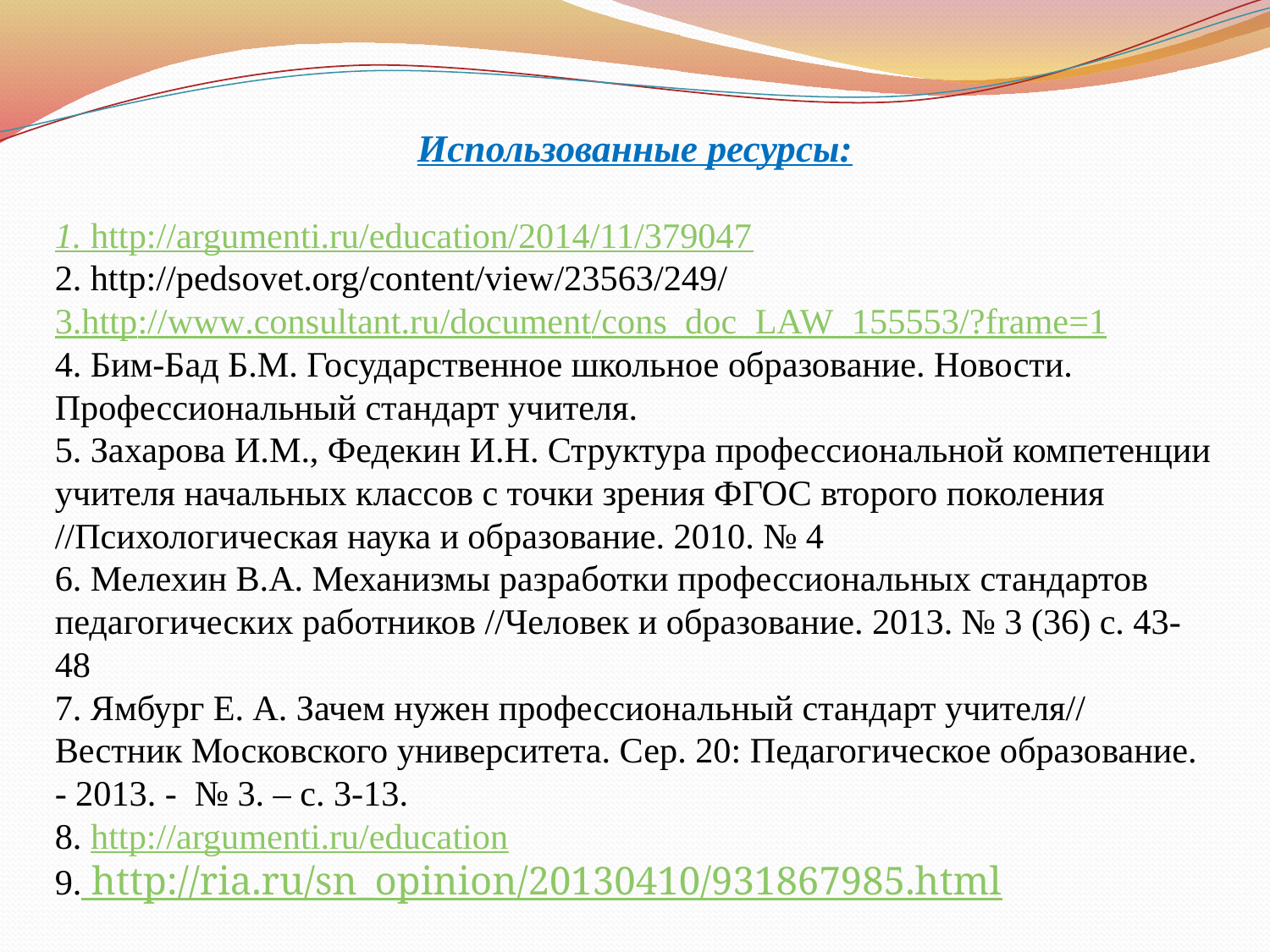

Использованные ресурсы:

1. http://argumenti.ru/education/2014/11/379047
2. http://pedsovet.org/content/view/23563/249/
3.http://www.consultant.ru/document/cons_doc_LAW_155553/?frame=1
4. Бим-Бад Б.М. Государственное школьное образование. Новости. Профессиональный стандарт учителя.
5. Захарова И.М., Федекин И.Н. Структура профессиональной компетенции учителя начальных классов с точки зрения ФГОС второго поколения //Психологическая наука и образование. 2010. № 4
6. Мелехин В.А. Механизмы разработки профессиональных стандартов педагогических работников //Человек и образование. 2013. № 3 (36) с. 43-48
7. Ямбург Е. А. Зачем нужен профессиональный стандарт учителя// Вестник Московского университета. Сер. 20: Педагогическое образование. - 2013. -  № 3. – с. 3-13.
8. http://argumenti.ru/education
9. http://ria.ru/sn_opinion/20130410/931867985.html